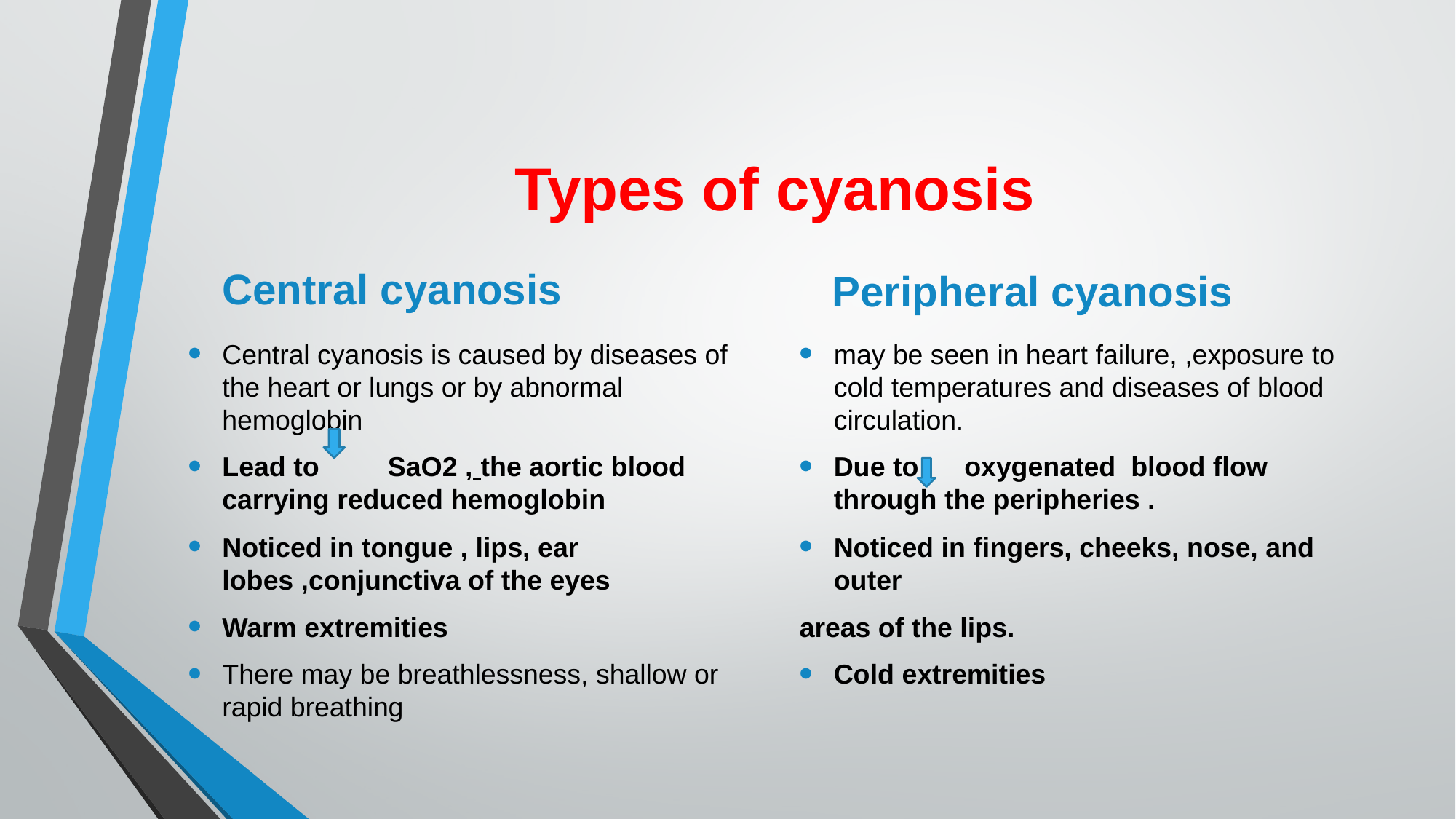

# Types of cyanosis
Central cyanosis
Peripheral cyanosis
Central cyanosis is caused by diseases of the heart or lungs or by abnormal hemoglobin
Lead to         SaO2 , the aortic blood carrying reduced hemoglobin
Noticed in tongue , lips, ear lobes ,conjunctiva of the eyes
Warm extremities
There may be breathlessness, shallow or  rapid breathing

may be seen in heart failure, ,exposure to cold temperatures and diseases of blood circulation.
Due to      oxygenated  blood flow through the peripheries .
Noticed in fingers, cheeks, nose, and outer
areas of the lips.
Cold extremities